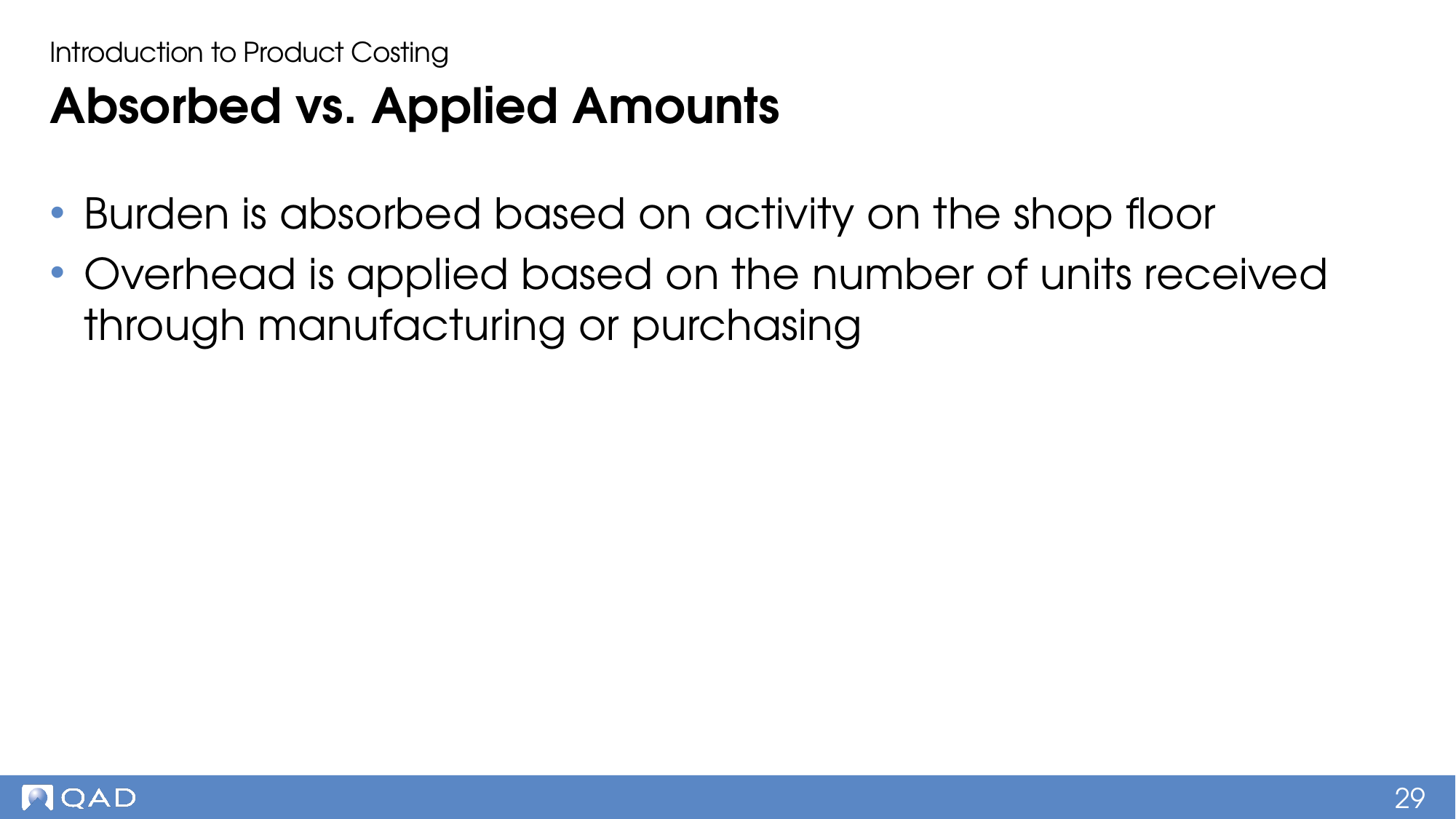

Introduction to Product Costing
# Absorbed vs. Applied Amounts
Burden is absorbed based on activity on the shop floor
Overhead is applied based on the number of units received through manufacturing or purchasing
29